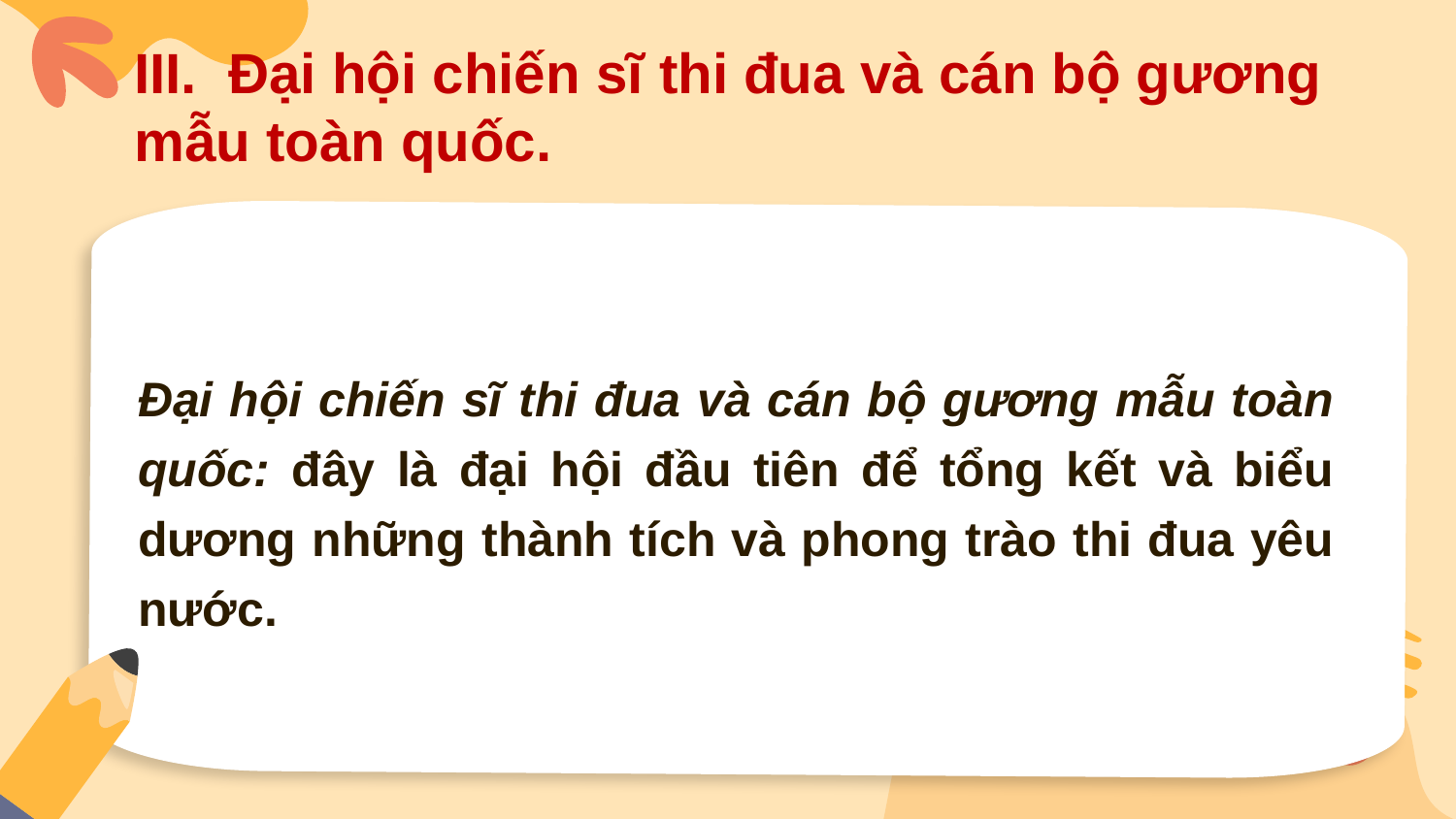

III.  Đại hội chiến sĩ thi đua và cán bộ gương mẫu toàn quốc.

Đại hội chiến sĩ thi đua và cán bộ gương mẫu toàn quốc: đây là đại hội đầu tiên để tổng kết và biểu dương những thành tích và phong trào thi đua yêu nước.